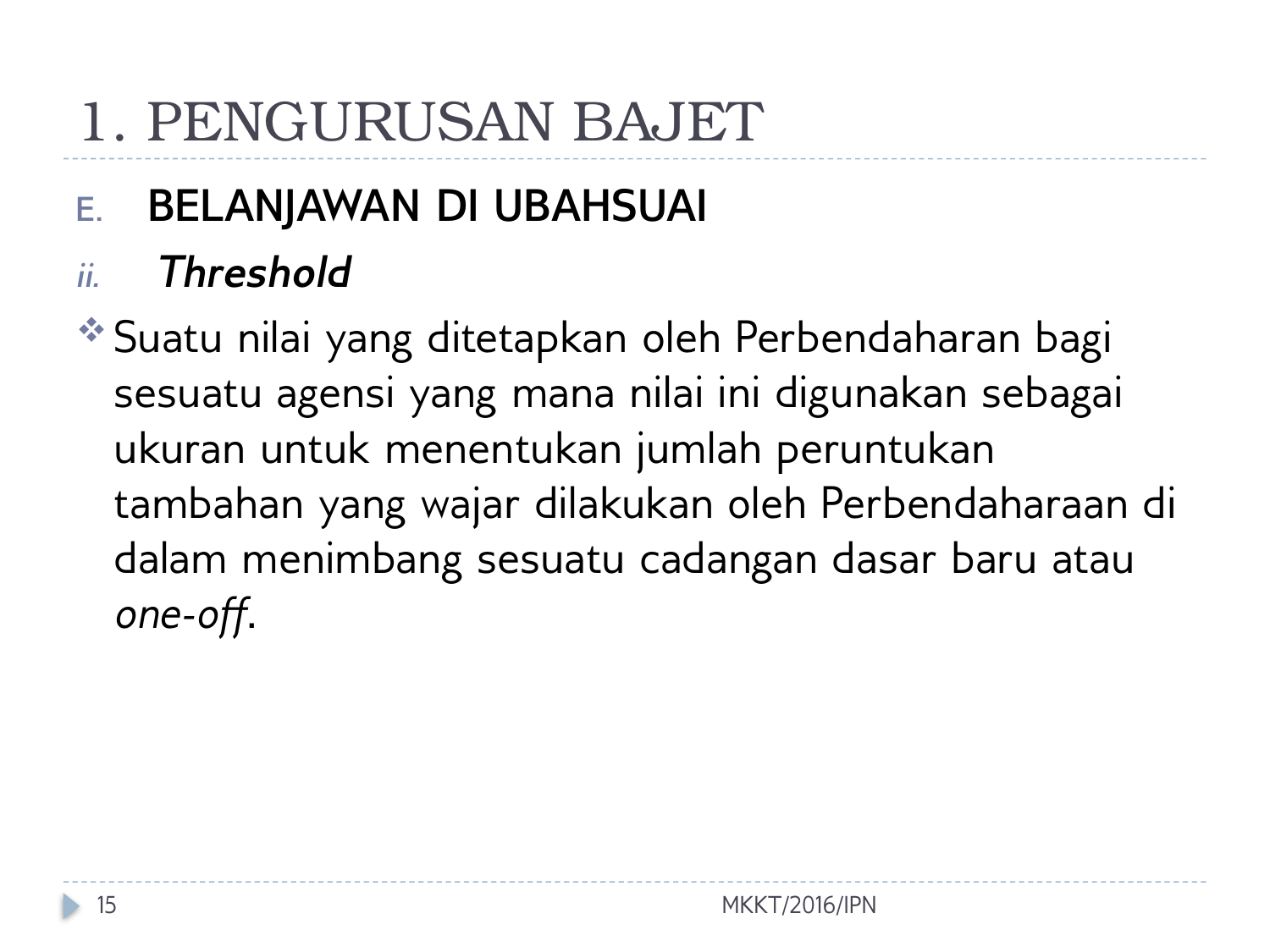

# 1. PENGURUSAN BAJET
BELANJAWAN DI UBAHSUAI
Threshold
Suatu nilai yang ditetapkan oleh Perbendaharan bagi sesuatu agensi yang mana nilai ini digunakan sebagai ukuran untuk menentukan jumlah peruntukan tambahan yang wajar dilakukan oleh Perbendaharaan di dalam menimbang sesuatu cadangan dasar baru atau one-off.
15
MKKT/2016/IPN